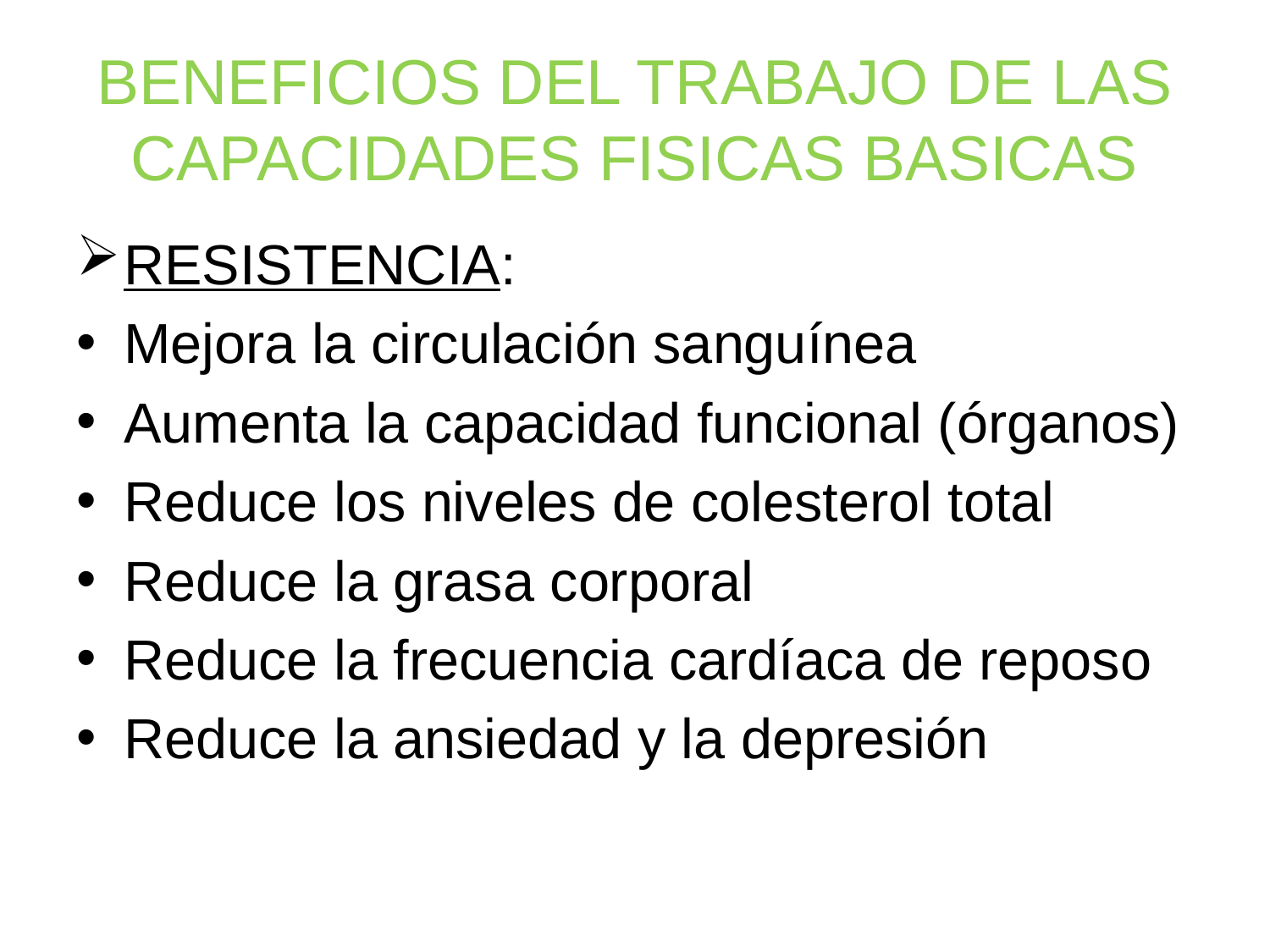

# BENEFICIOS DEL TRABAJO DE LAS CAPACIDADES FISICAS BASICAS
RESISTENCIA:
Mejora la circulación sanguínea
Aumenta la capacidad funcional (órganos)
Reduce los niveles de colesterol total
Reduce la grasa corporal
Reduce la frecuencia cardíaca de reposo
Reduce la ansiedad y la depresión